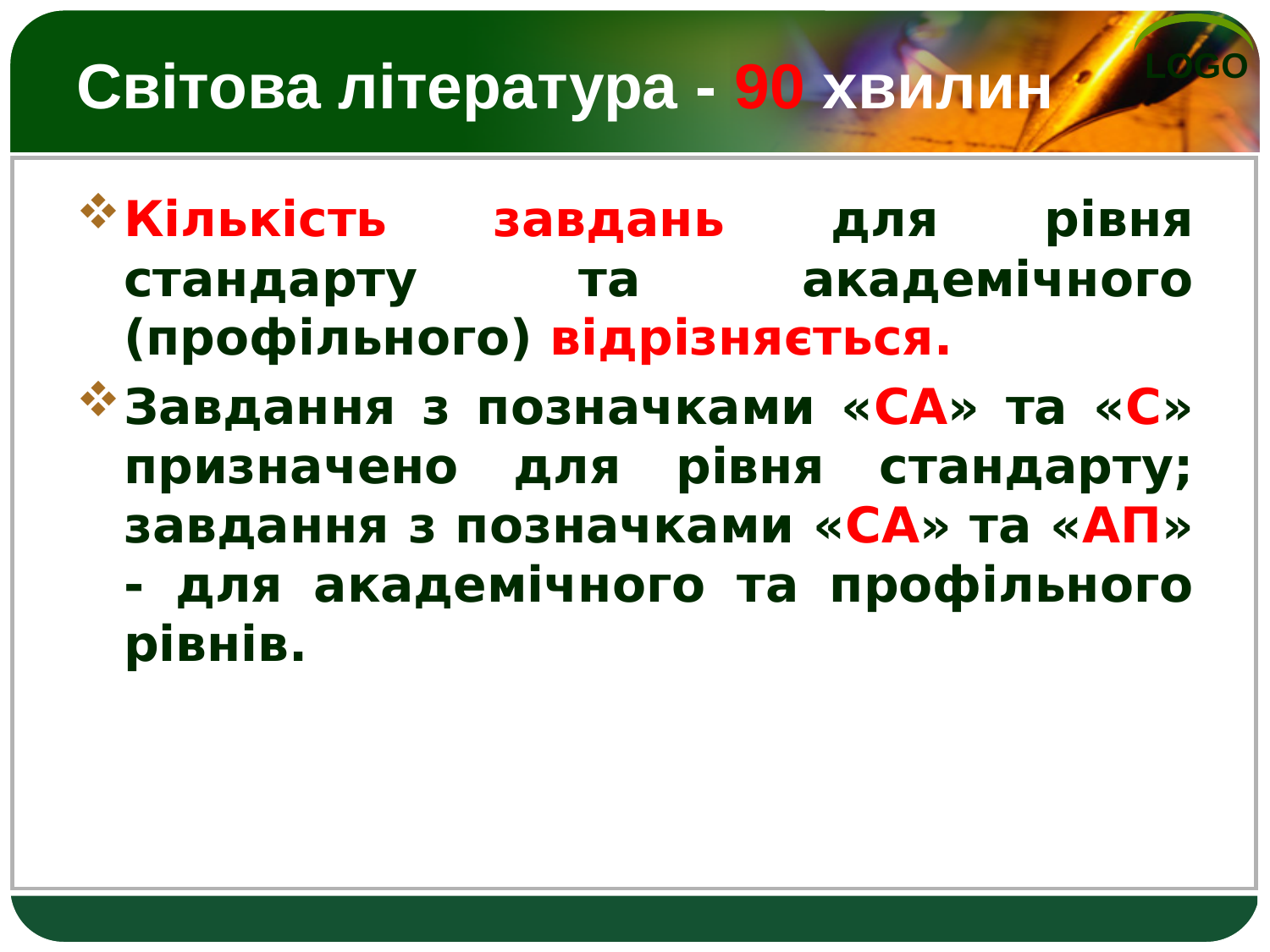

# Світова література - 90 хвилин
Кількість завдань для рівня стандарту та академічного (профільного) відрізняється.
Завдання з позначками «СА» та «С» призначено для рівня стандарту; завдання з позначками «СА» та «АП» - для академічного та профільного рівнів.